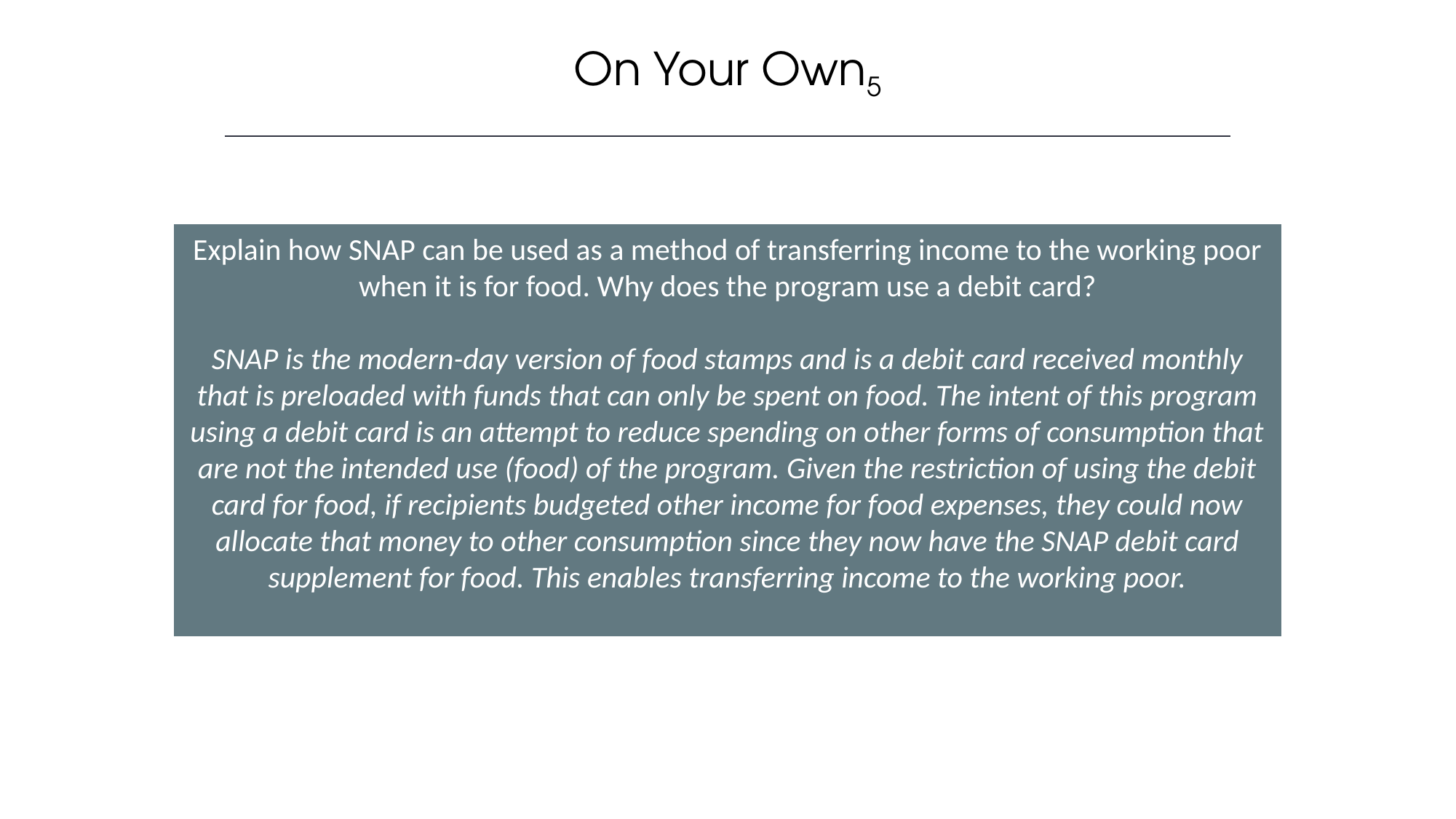

On Your Own5
Explain how SNAP can be used as a method of transferring income to the working poor when it is for food. Why does the program use a debit card?

SNAP is the modern-day version of food stamps and is a debit card received monthly that is preloaded with funds that can only be spent on food. The intent of this program using a debit card is an attempt to reduce spending on other forms of consumption that are not the intended use (food) of the program. Given the restriction of using the debit card for food, if recipients budgeted other income for food expenses, they could now allocate that money to other consumption since they now have the SNAP debit card supplement for food. This enables transferring income to the working poor.